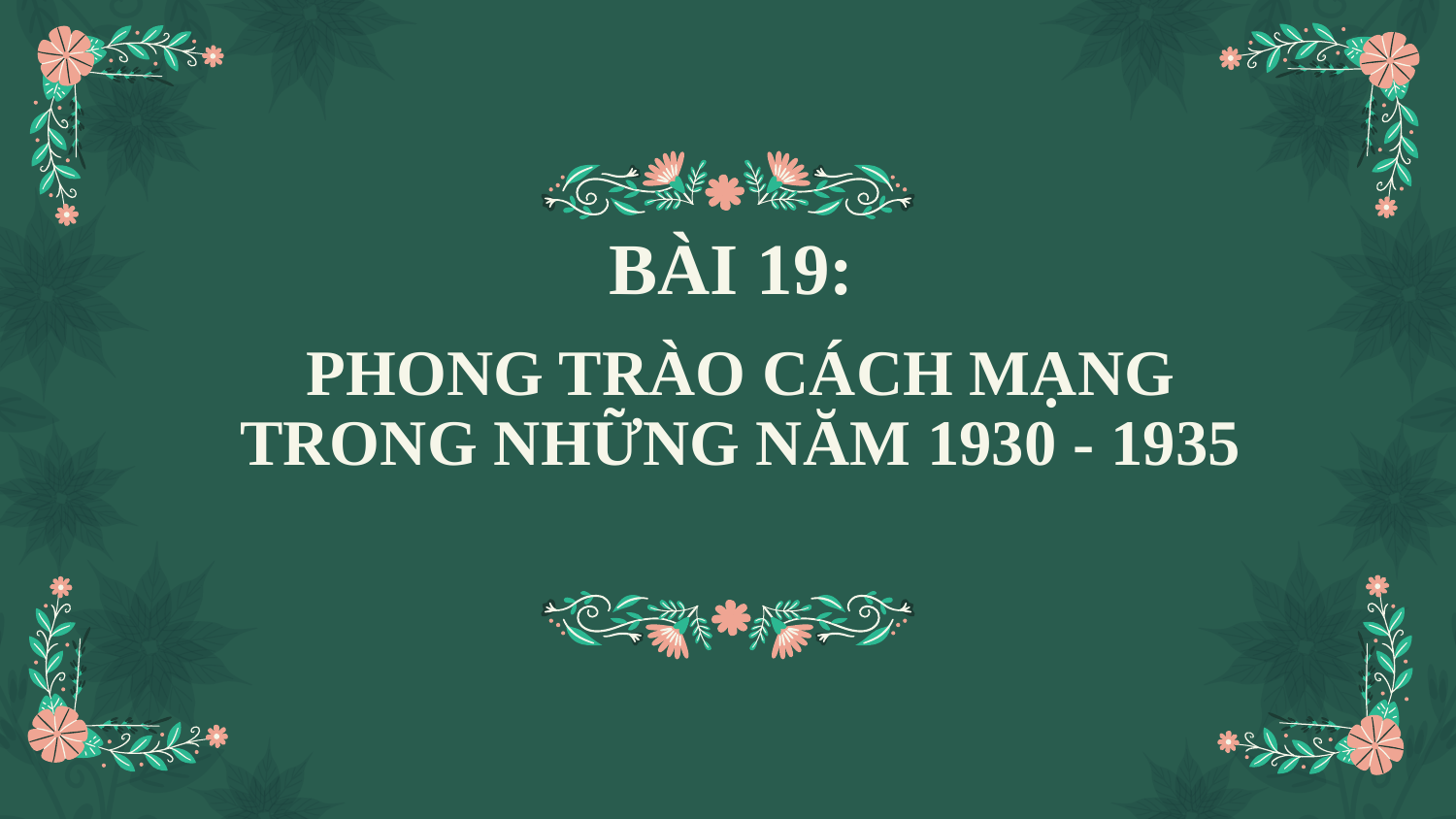

BÀI 19:
# PHONG TRÀO CÁCH MẠNG TRONG NHỮNG NĂM 1930 - 1935